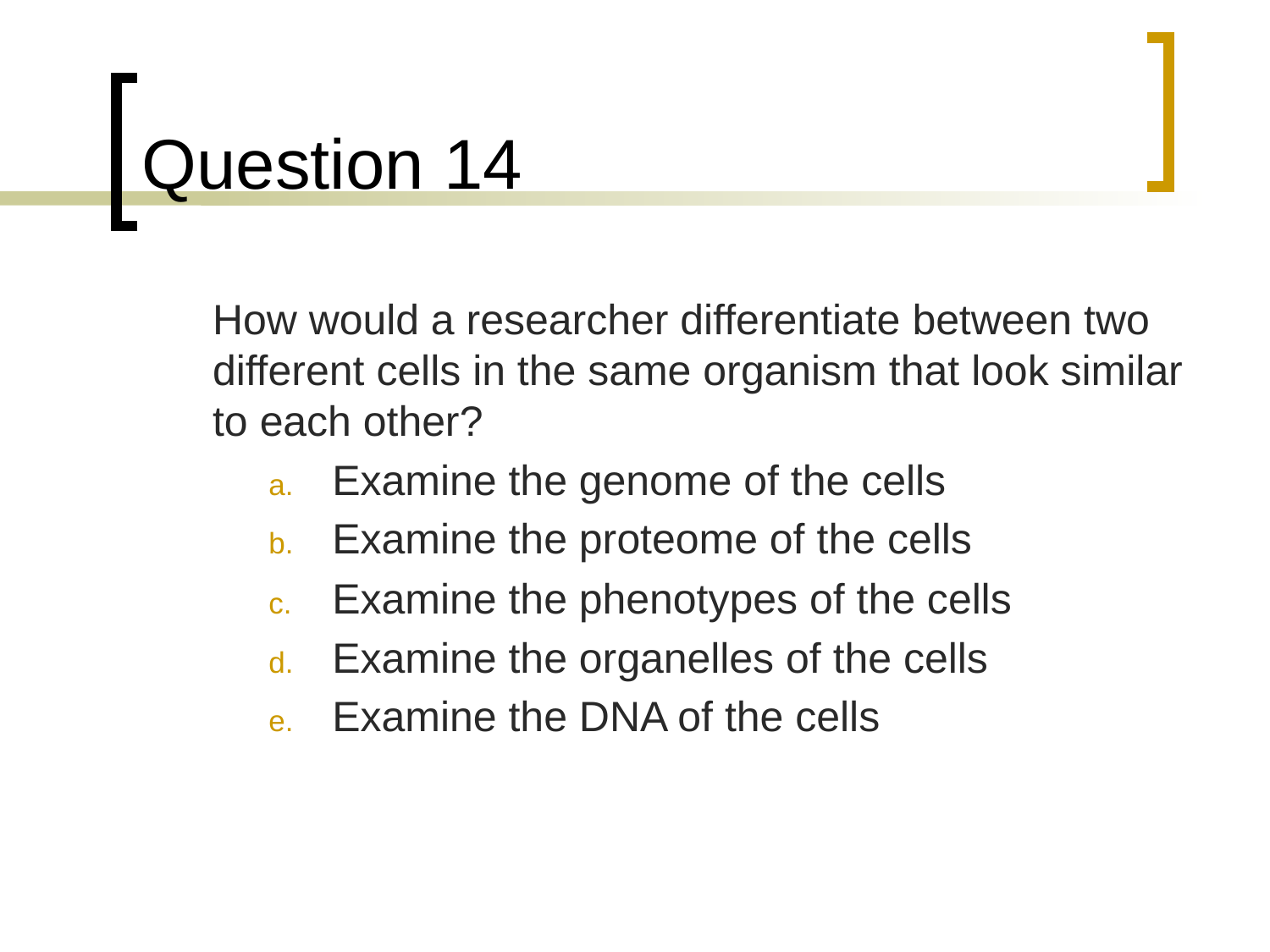

# Question 14
	How would a researcher differentiate between two different cells in the same organism that look similar to each other?
Examine the genome of the cells
Examine the proteome of the cells
Examine the phenotypes of the cells
Examine the organelles of the cells
Examine the DNA of the cells